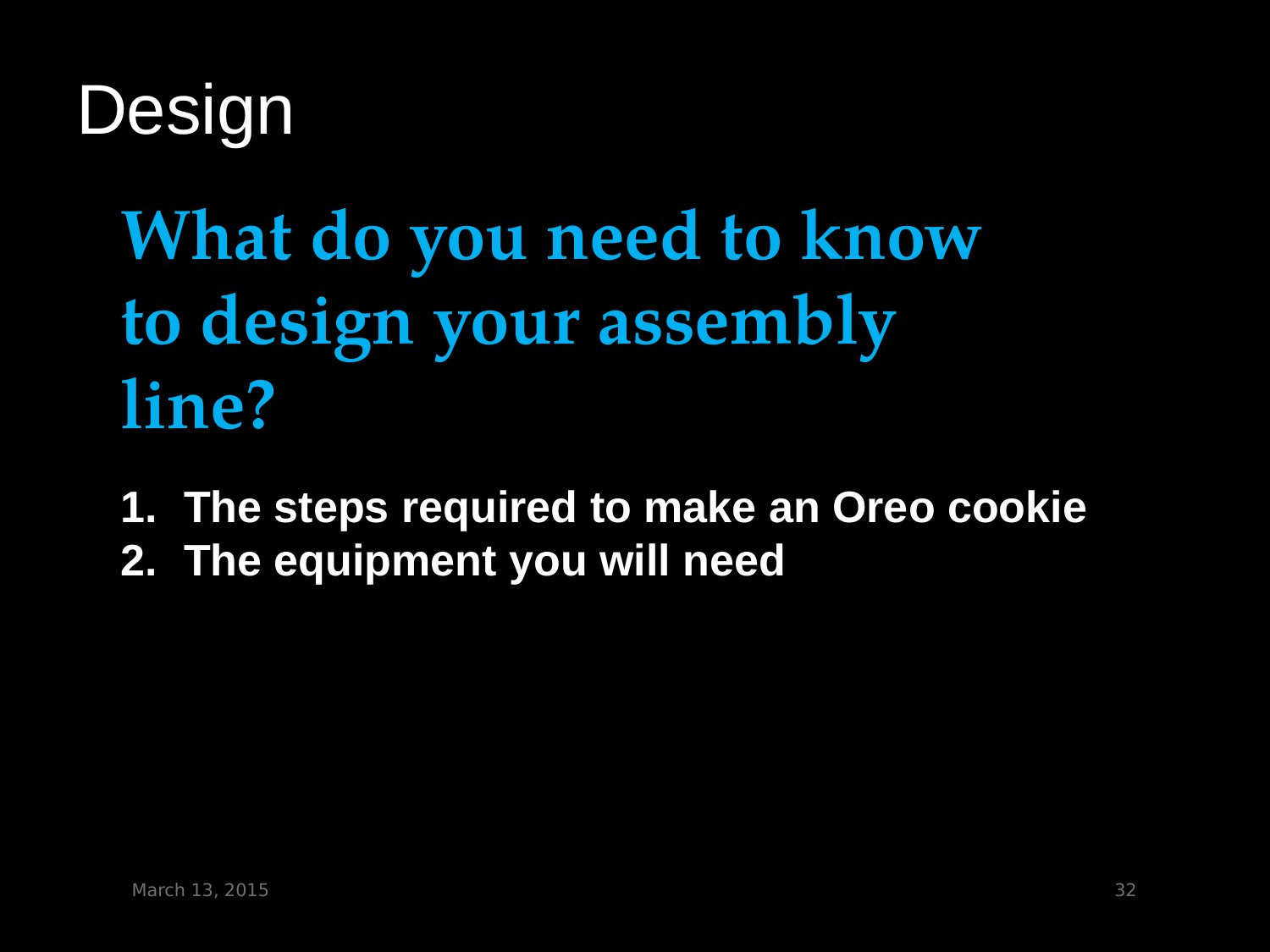

# Design
What do you need to know to design your assembly line?

The steps required to make an Oreo cookie
The equipment you will need
March 13, 2015
32